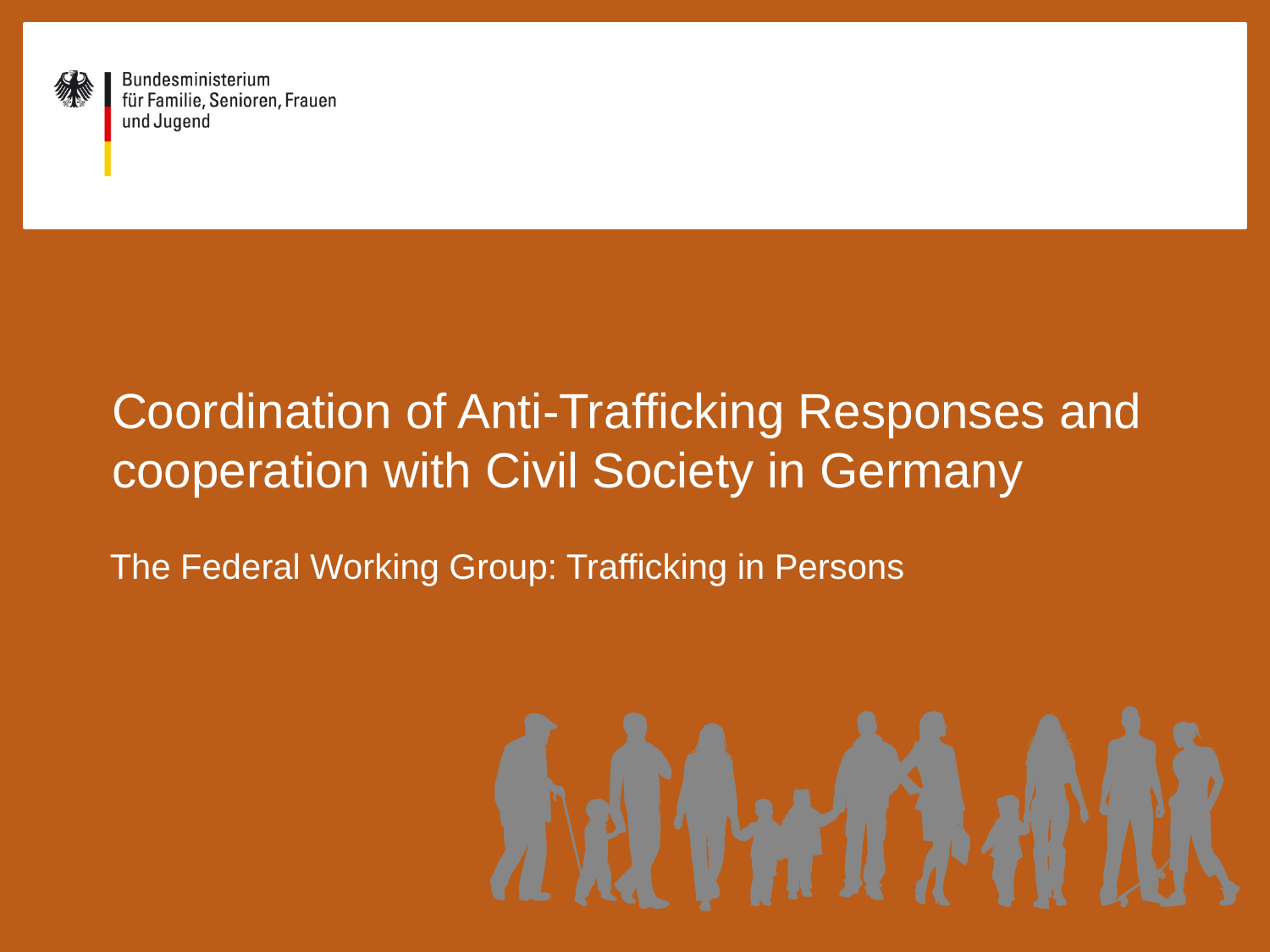

# Coordination of Anti-Trafficking Responses and cooperation with Civil Society in Germany
The Federal Working Group: Trafficking in Persons